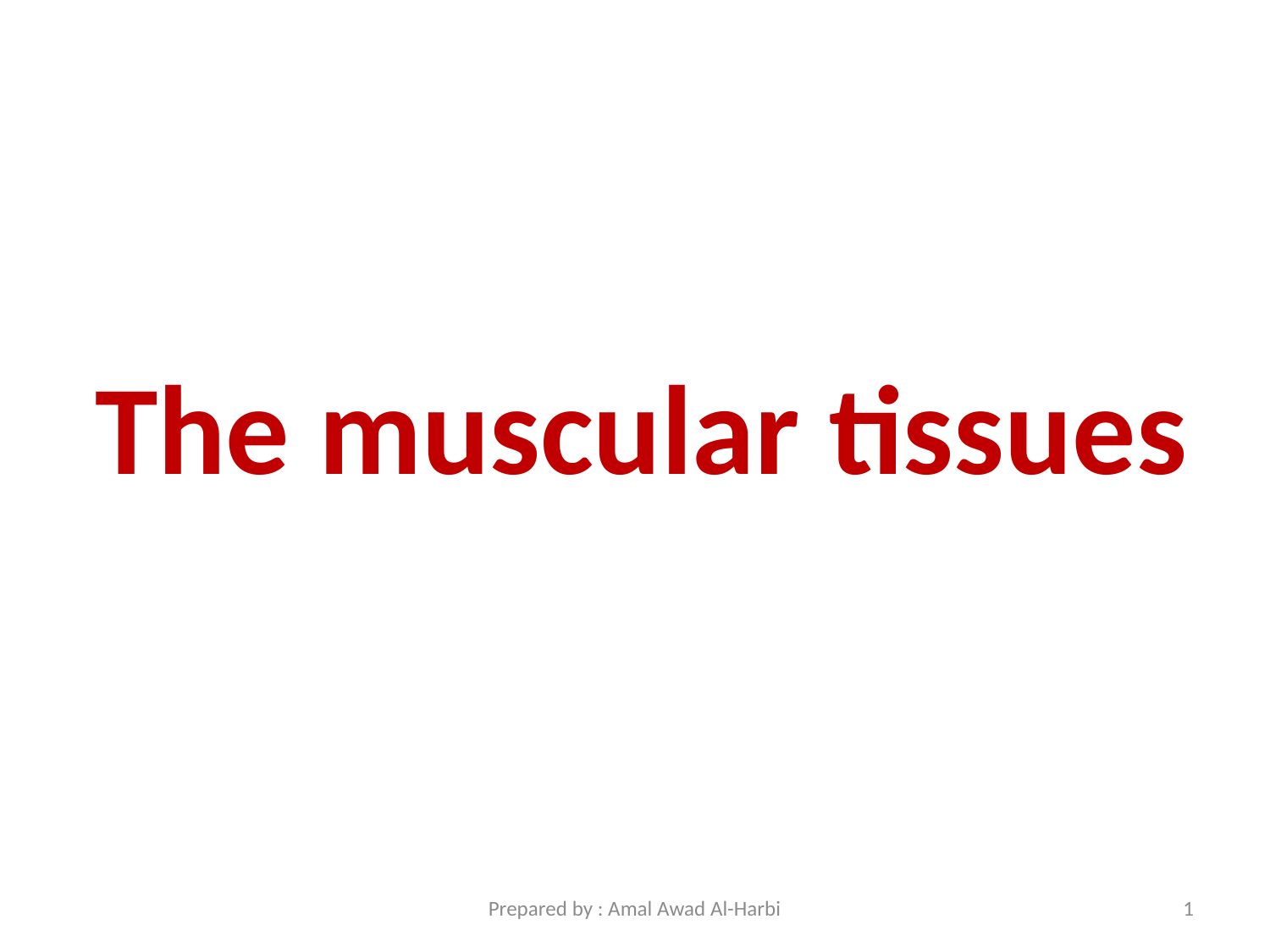

The muscular tissues
Prepared by : Amal Awad Al-Harbi
1